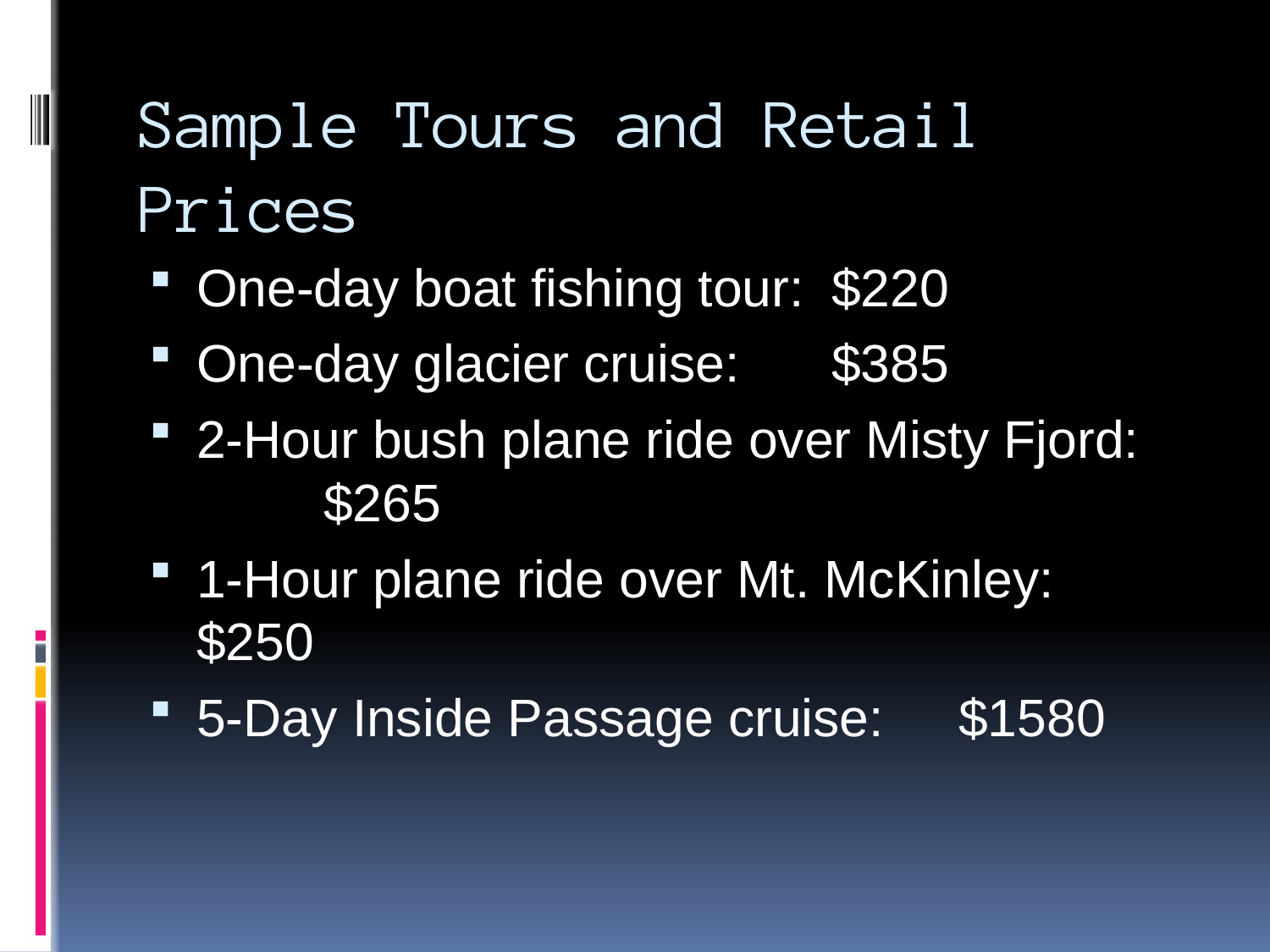

# Sample Tours and Retail Prices
One-day boat fishing tour:	$220
One-day glacier cruise:	$385
2-Hour bush plane ride over Misty Fjord:	$265
1-Hour plane ride over Mt. McKinley:	$250
5-Day Inside Passage cruise:	$1580